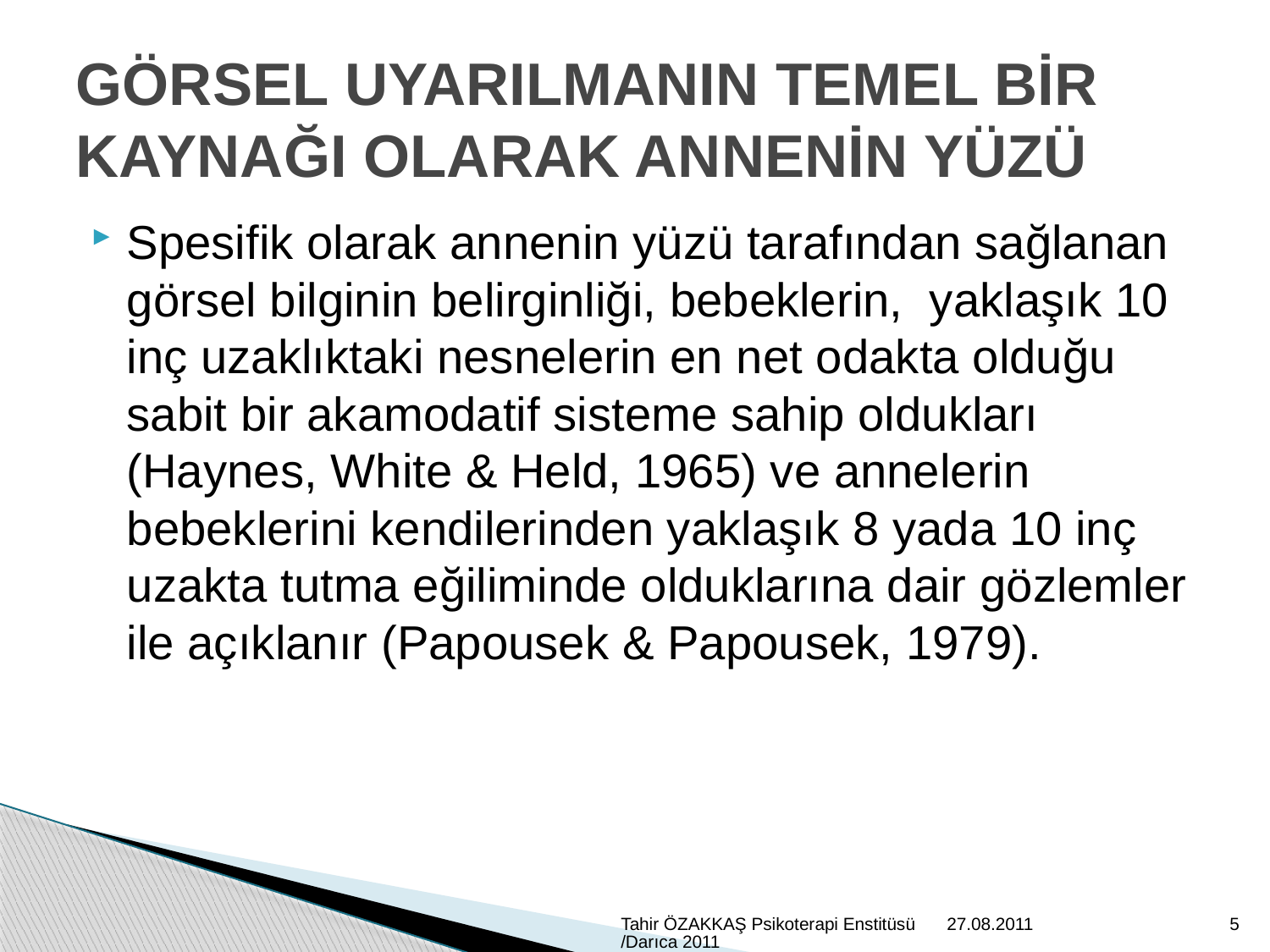

# GÖRSEL UYARILMANIN TEMEL BİR KAYNAĞI OLARAK ANNENİN YÜZÜ
Spesifik olarak annenin yüzü tarafından sağlanan görsel bilginin belirginliği, bebeklerin,  yaklaşık 10 inç uzaklıktaki nesnelerin en net odakta olduğu sabit bir akamodatif sisteme sahip oldukları (Haynes, White & Held, 1965) ve annelerin bebeklerini kendilerinden yaklaşık 8 yada 10 inç uzakta tutma eğiliminde olduklarına dair gözlemler ile açıklanır (Papousek & Papousek, 1979).
Tahir ÖZAKKAŞ Psikoterapi Enstitüsü /Darıca 2011
27.08.2011
5